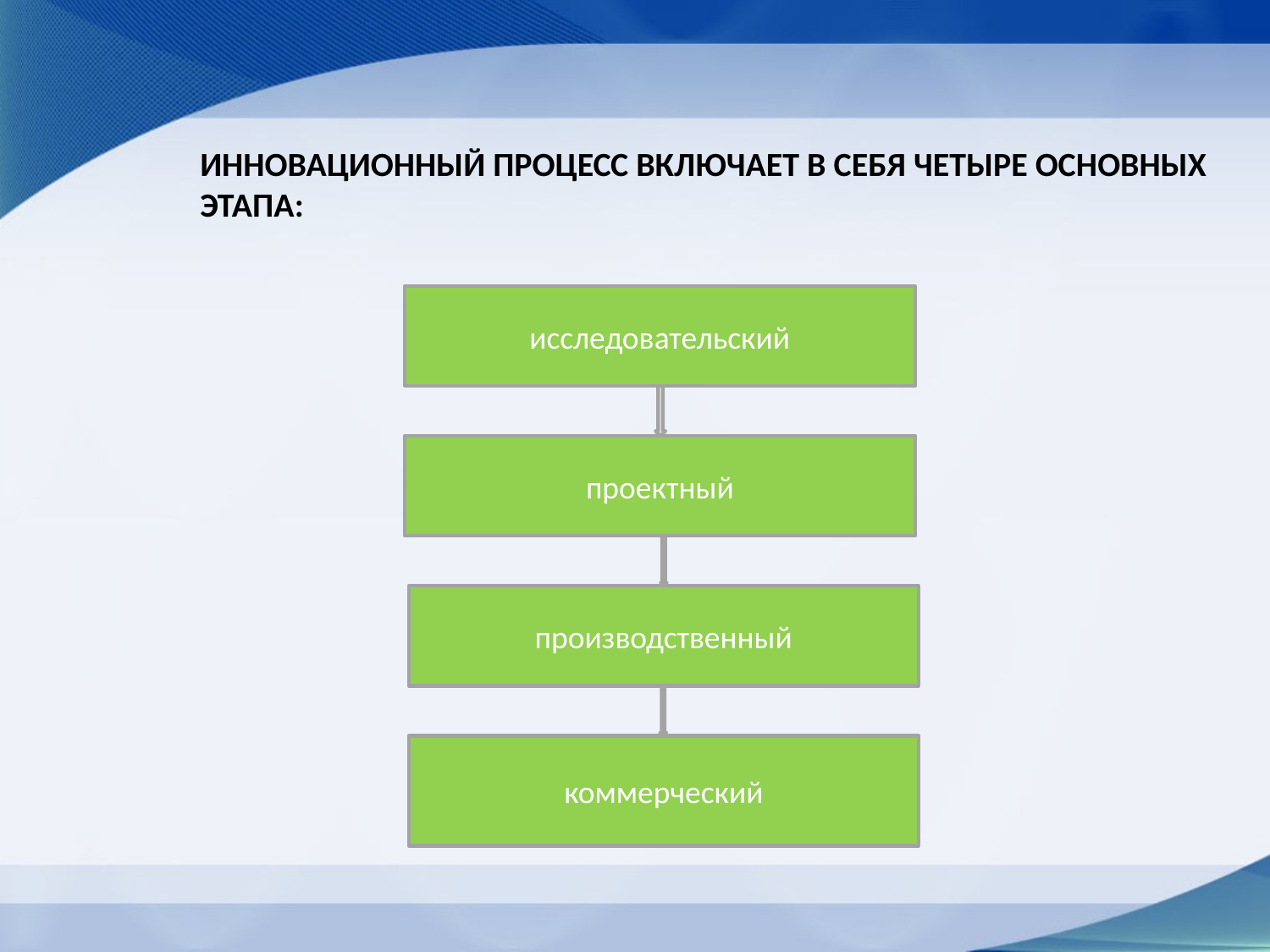

# Инновационный процесс включает в себя четыре основных этапа:

исследовательский

проектный

производственный

коммерческий